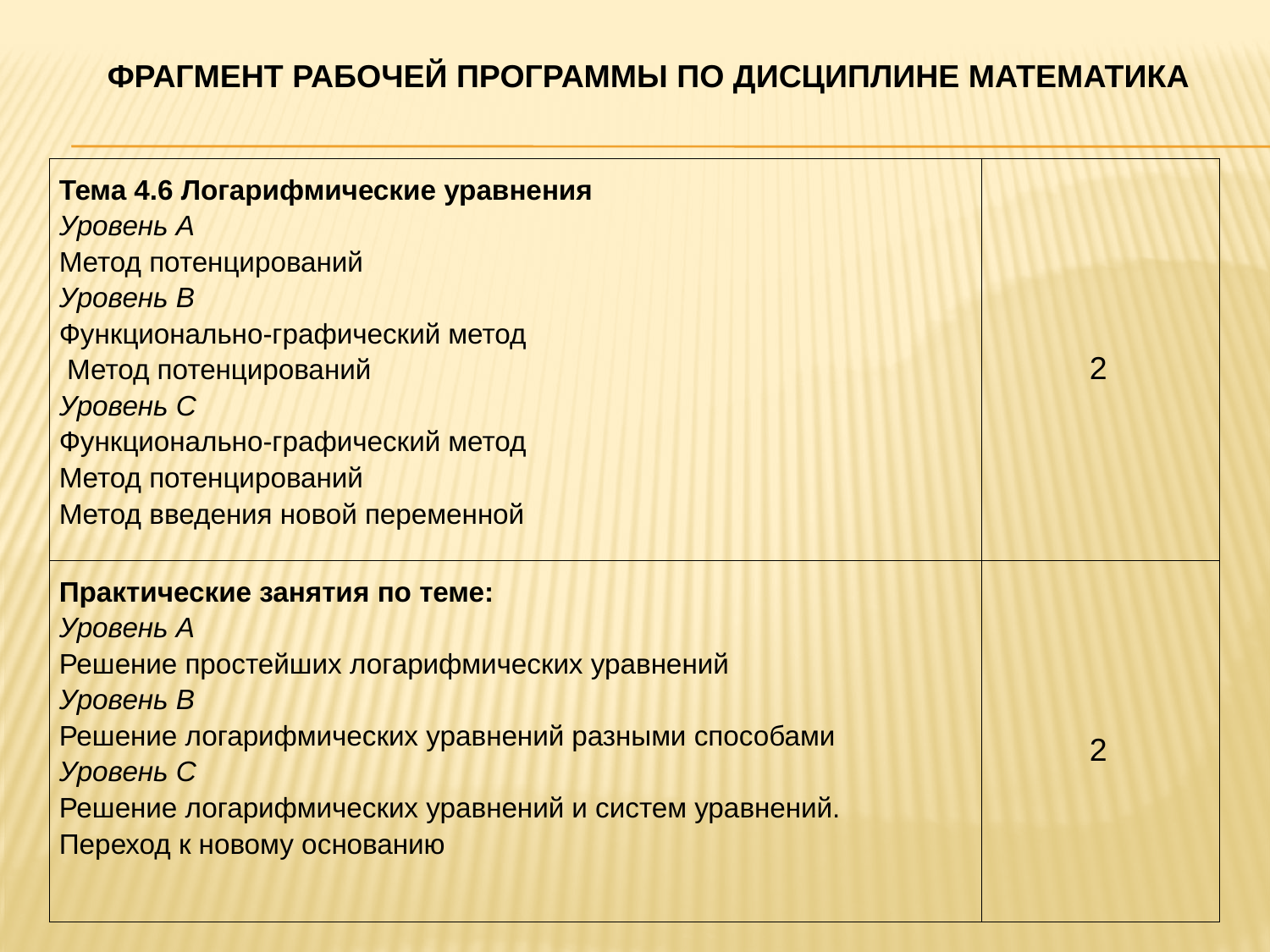

Фрагмент рабочей программы по дисциплине математика
| Тема 4.6 Логарифмические уравнения Уровень А Метод потенцирований Уровень В Функционально-графический метод Метод потенцирований Уровень С Функционально-графический метод Метод потенцирований Метод введения новой переменной | 2 |
| --- | --- |
| Практические занятия по теме: Уровень А Решение простейших логарифмических уравнений Уровень В Решение логарифмических уравнений разными способами Уровень С Решение логарифмических уравнений и систем уравнений. Переход к новому основанию | 2 |